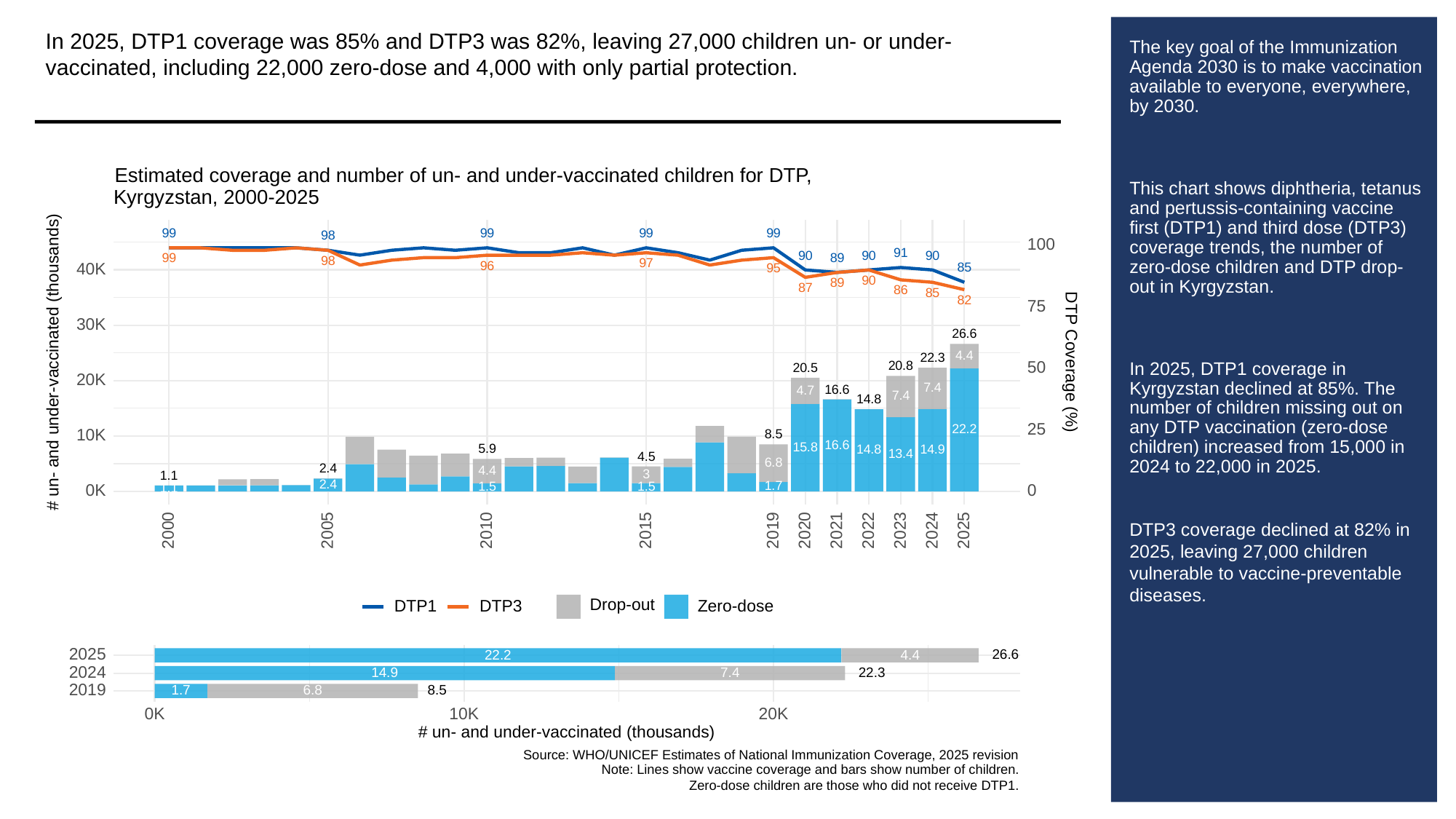

In 2025, DTP1 coverage was 85% and DTP3 was 82%, leaving 27,000 children un- or under-vaccinated, including 22,000 zero-dose and 4,000 with only partial protection.
# The key goal of the Immunization Agenda 2030 is to make vaccination available to everyone, everywhere, by 2030.

This chart shows diphtheria, tetanus and pertussis-containing vaccine first (DTP1) and third dose (DTP3) coverage trends, the number of zero-dose children and DTP drop-out in Kyrgyzstan.

In 2025, DTP1 coverage in Kyrgyzstan declined at 85%. The number of children missing out on any DTP vaccination (zero-dose children) increased from 15,000 in 2024 to 22,000 in 2025.

DTP3 coverage declined at 82% in 2025, leaving 27,000 children vulnerable to vaccine-preventable diseases.

Estimated coverage and number of un- and under-vaccinated children for DTP,
Kyrgyzstan, 2000-2025

99
99
99
99
98
100

91
90
90
90
89
99
98
97
96
40K
85
95

90
89
87
86
85
82

75
30K

26.6

4.4

22.3
# un- and under-vaccinated (thousands)
DTP Coverage (%)
20.8
50
20.5

20K

7.4
16.6
4.7
7.4
14.8

25
22.2

10K
8.5

16.6

15.8

5.9
14.9
14.8
13.4

4.5

6.8

2.4

4.4

3
1.1

2.4

1.7
1.5
1.5

1.1

0K
0

2023
2000
2005
2010
2015
2019
2020
2021
2022
2024
2025

Drop-out
DTP3
Zero-dose
DTP1

2025
26.6
22.2
4.4

2024
22.3
14.9
7.4

2019
6.8
8.5
1.7

0K
10K
20K
# un- and under-vaccinated (thousands)
Source: WHO/UNICEF Estimates of National Immunization Coverage, 2025 revision
Note: Lines show vaccine coverage and bars show number of children.
Zero-dose children are those who did not receive DTP1.